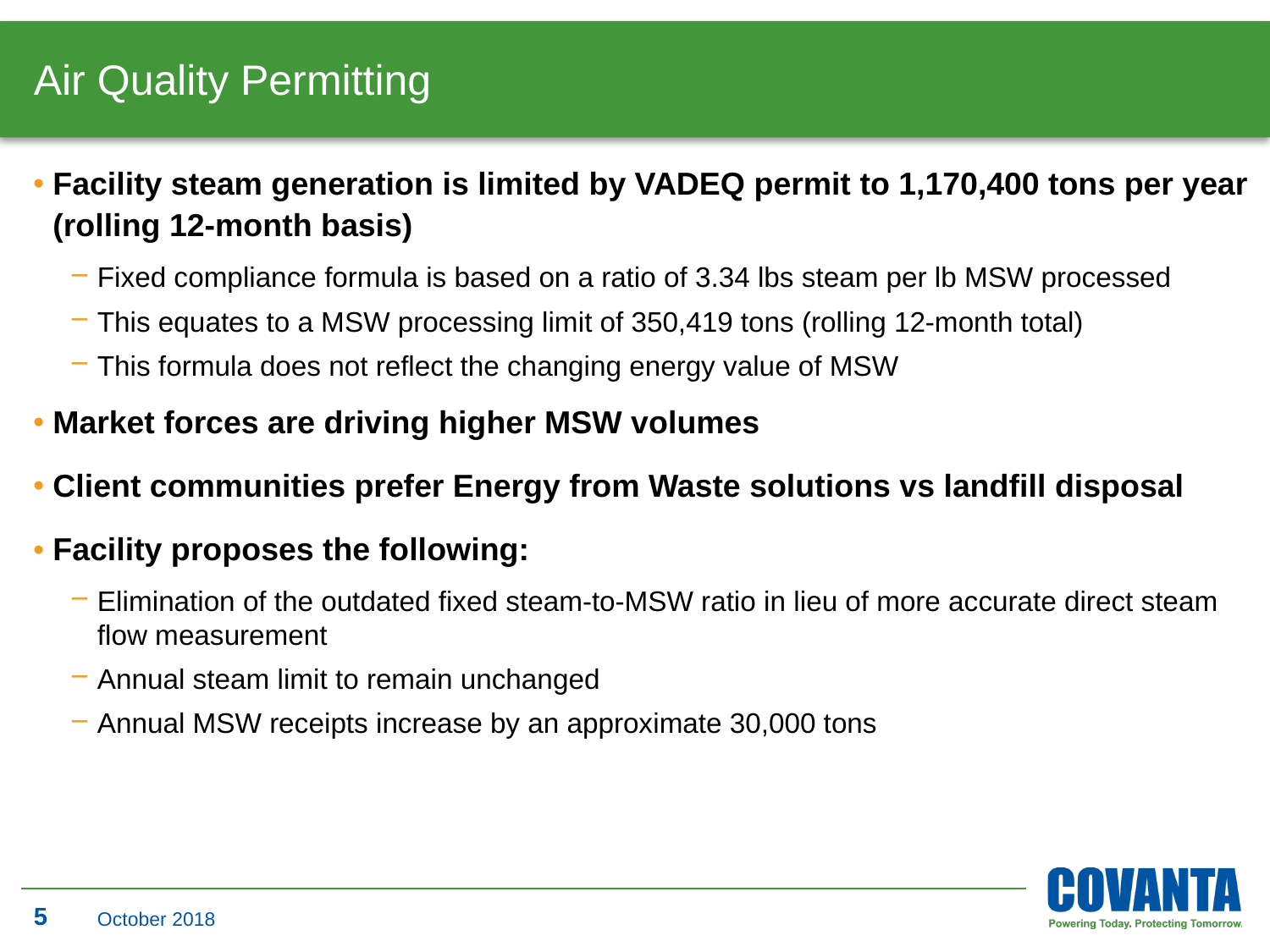

# Air Quality Permitting
Facility steam generation is limited by VADEQ permit to 1,170,400 tons per year (rolling 12-month basis)
Fixed compliance formula is based on a ratio of 3.34 lbs steam per lb MSW processed
This equates to a MSW processing limit of 350,419 tons (rolling 12-month total)
This formula does not reflect the changing energy value of MSW
Market forces are driving higher MSW volumes
Client communities prefer Energy from Waste solutions vs landfill disposal
Facility proposes the following:
Elimination of the outdated fixed steam-to-MSW ratio in lieu of more accurate direct steam flow measurement
Annual steam limit to remain unchanged
Annual MSW receipts increase by an approximate 30,000 tons

5
October 2018